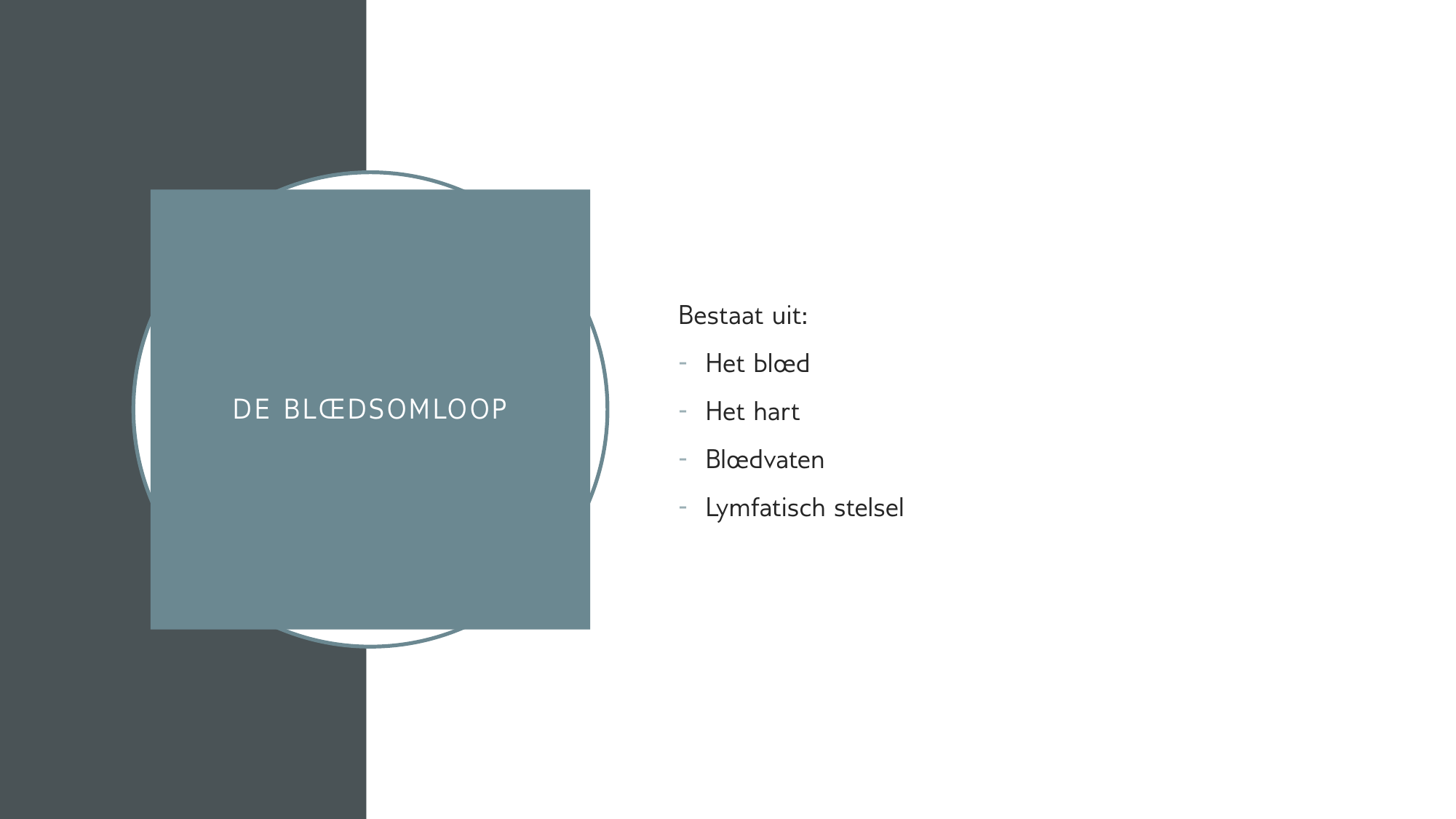

Bestaat uit:
Het bloed
Het hart
Bloedvaten
Lymfatisch stelsel

# De bloedsomloop